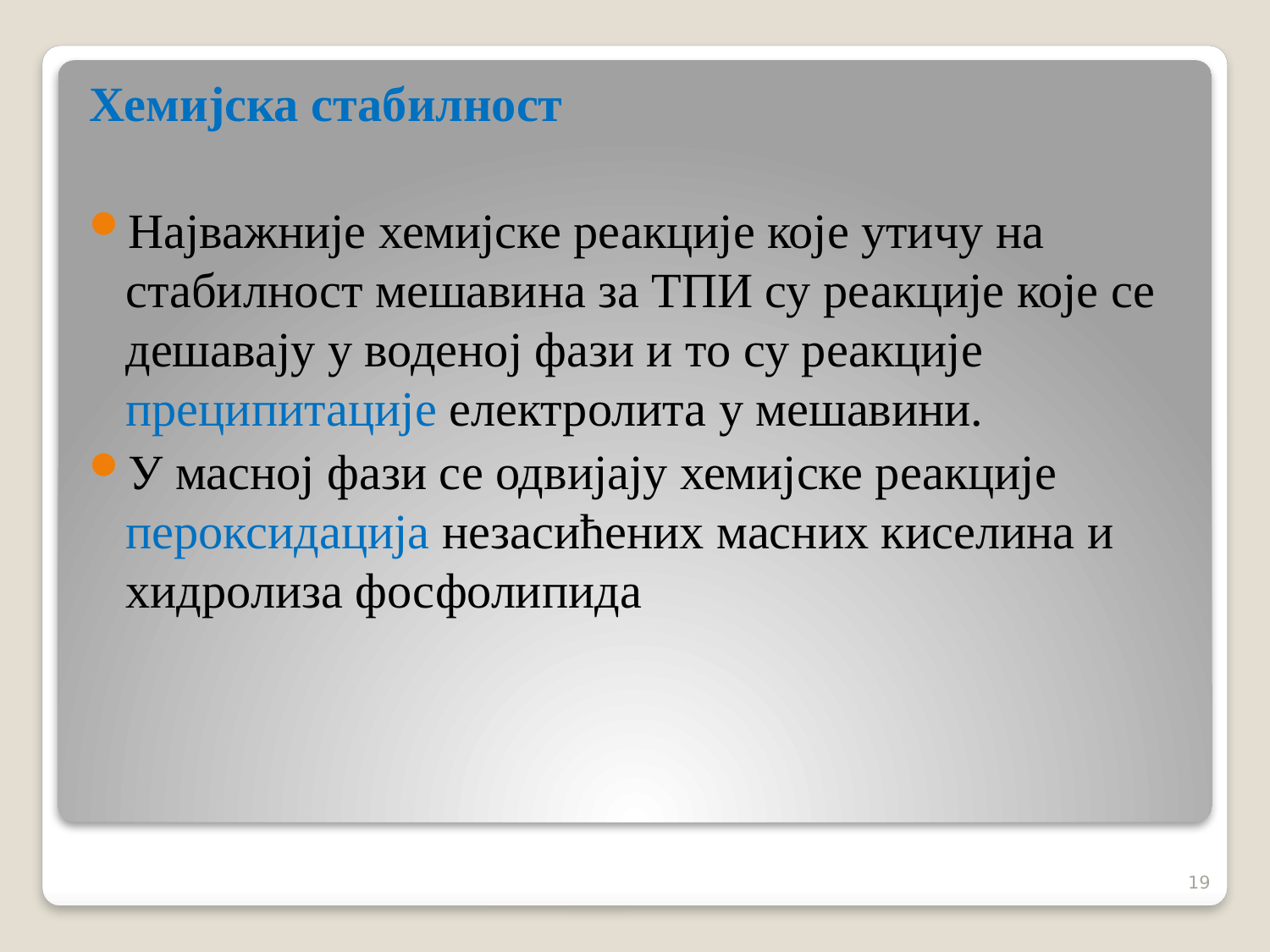

Хемијска стабилност

Најважније хемијске реакције које утичу на стабилност мешавина за ТПИ су реакције које се дешавају у воденој фази и то су реакције преципитације електролита у мешавини.
У масној фази се одвијају хемијске реакције пероксидација незасићених масних киселина и хидролиза фосфолипида
19